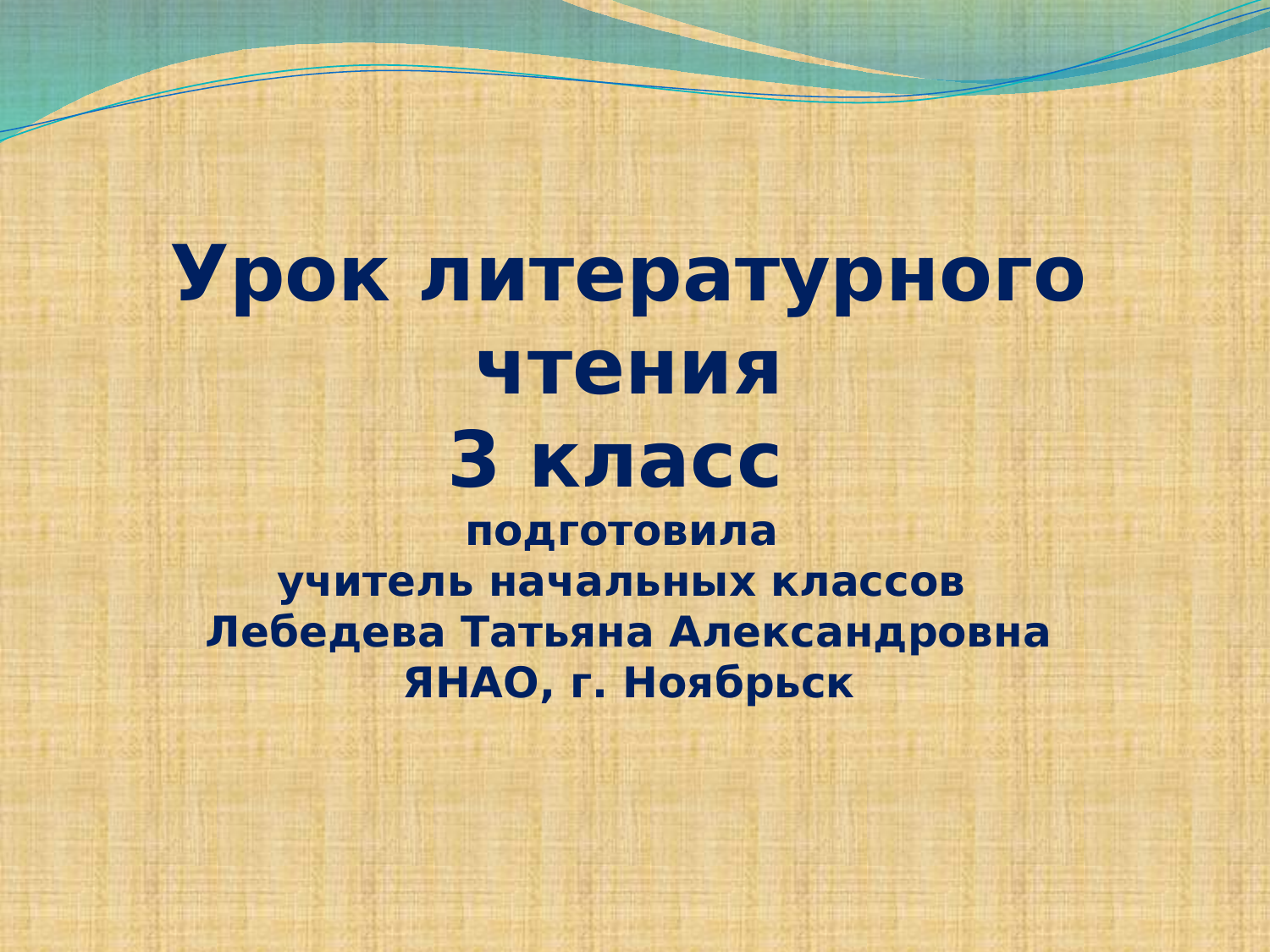

# Урок литературного чтения 3 класс подготовила учитель начальных классов Лебедева Татьяна Александровна ЯНАО, г. Ноябрьск